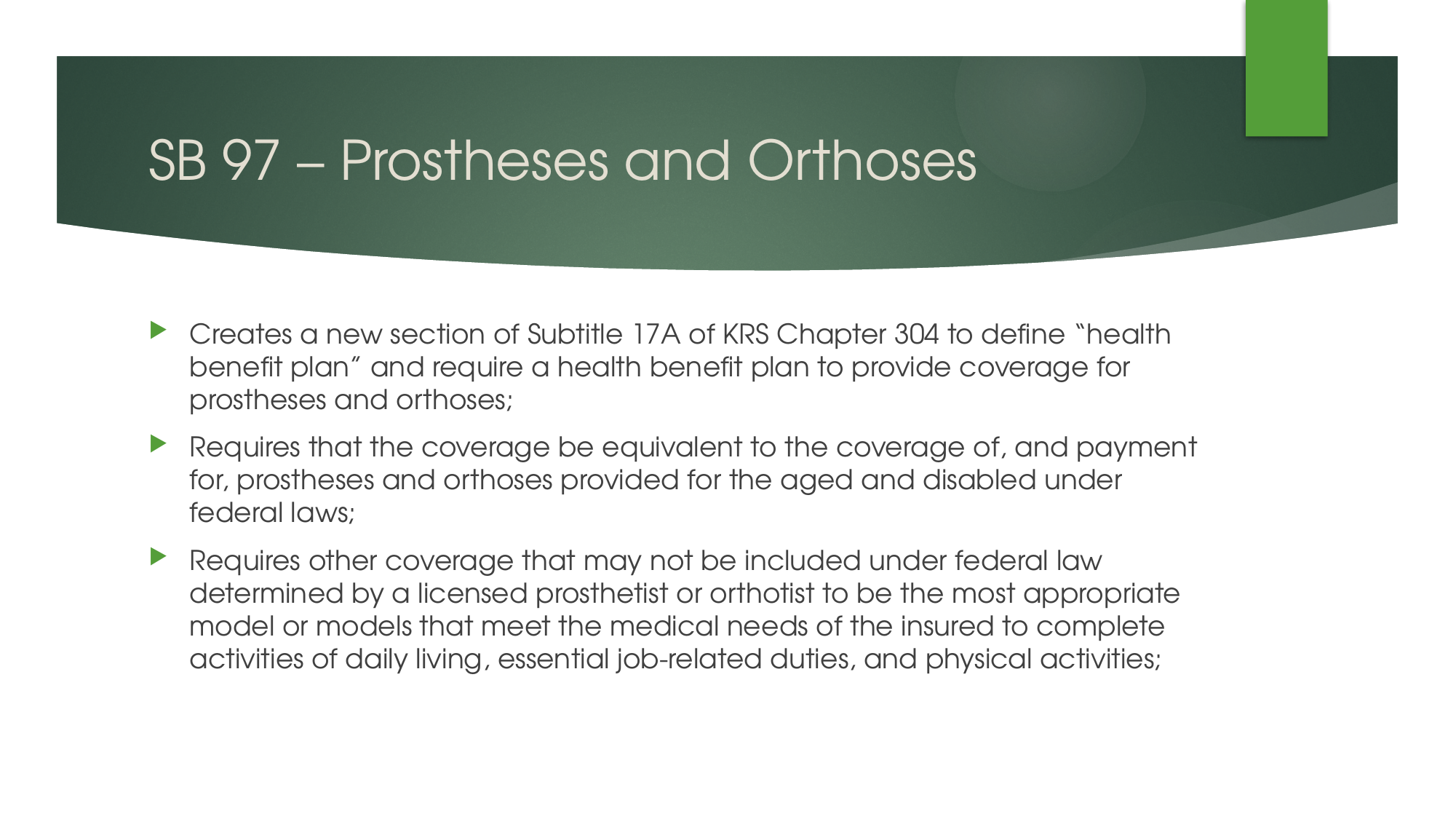

# SB 97 – Prostheses and Orthoses
Creates a new section of Subtitle 17A of KRS Chapter 304 to define “health benefit plan” and require a health benefit plan to provide coverage for prostheses and orthoses;
Requires that the coverage be equivalent to the coverage of, and payment for, prostheses and orthoses provided for the aged and disabled under federal laws;
Requires other coverage that may not be included under federal law determined by a licensed prosthetist or orthotist to be the most appropriate model or models that meet the medical needs of the insured to complete activities of daily living, essential job-related duties, and physical activities;